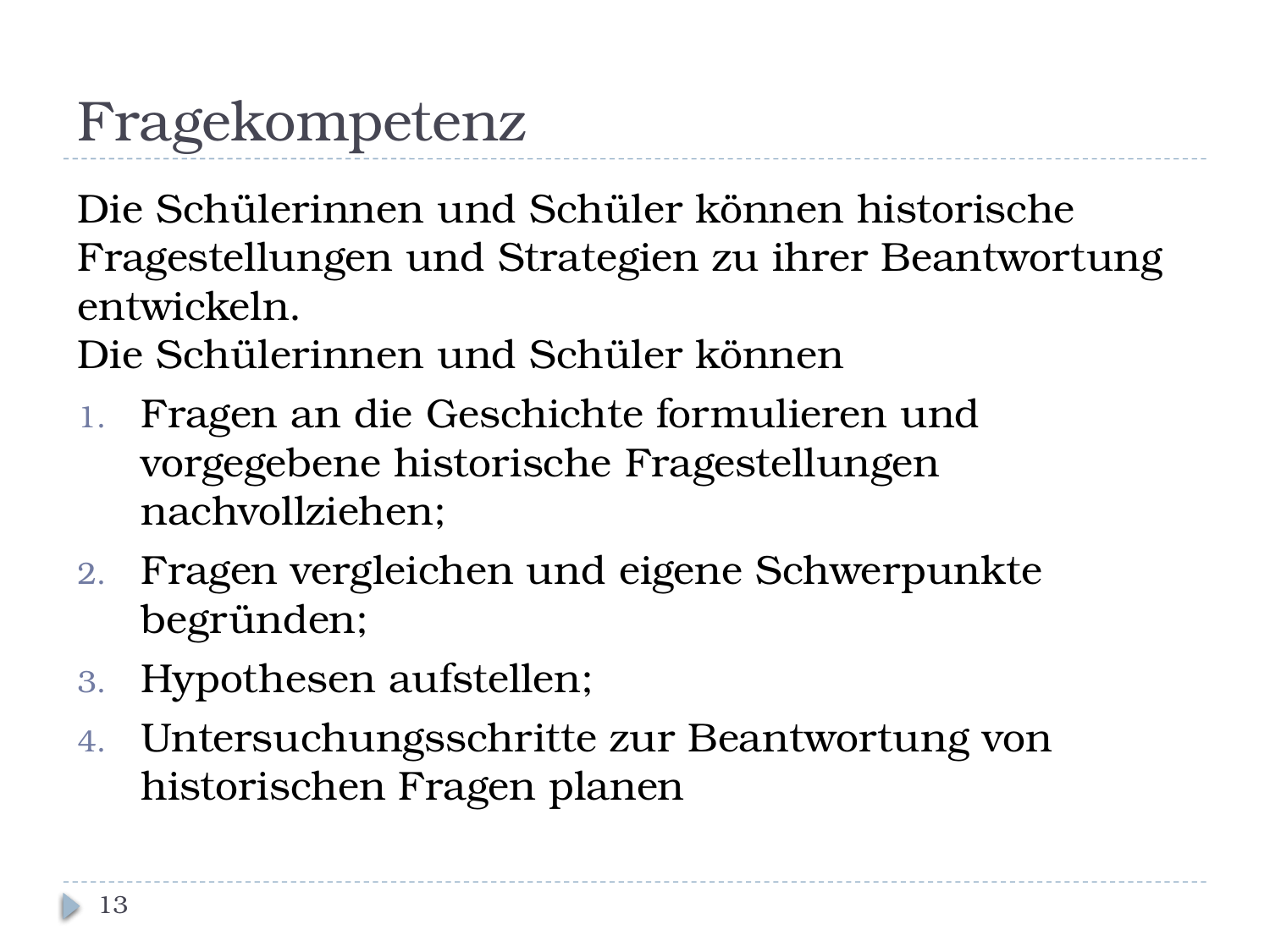

# Fragekompetenz
Die Schülerinnen und Schüler können historische Fragestellungen und Strategien zu ihrer Beantwortung entwickeln.
Die Schülerinnen und Schüler können
Fragen an die Geschichte formulieren und vorgegebene historische Fragestellungen nachvollziehen;
Fragen vergleichen und eigene Schwerpunkte begründen;
Hypothesen aufstellen;
Untersuchungsschritte zur Beantwortung von historischen Fragen planen
13